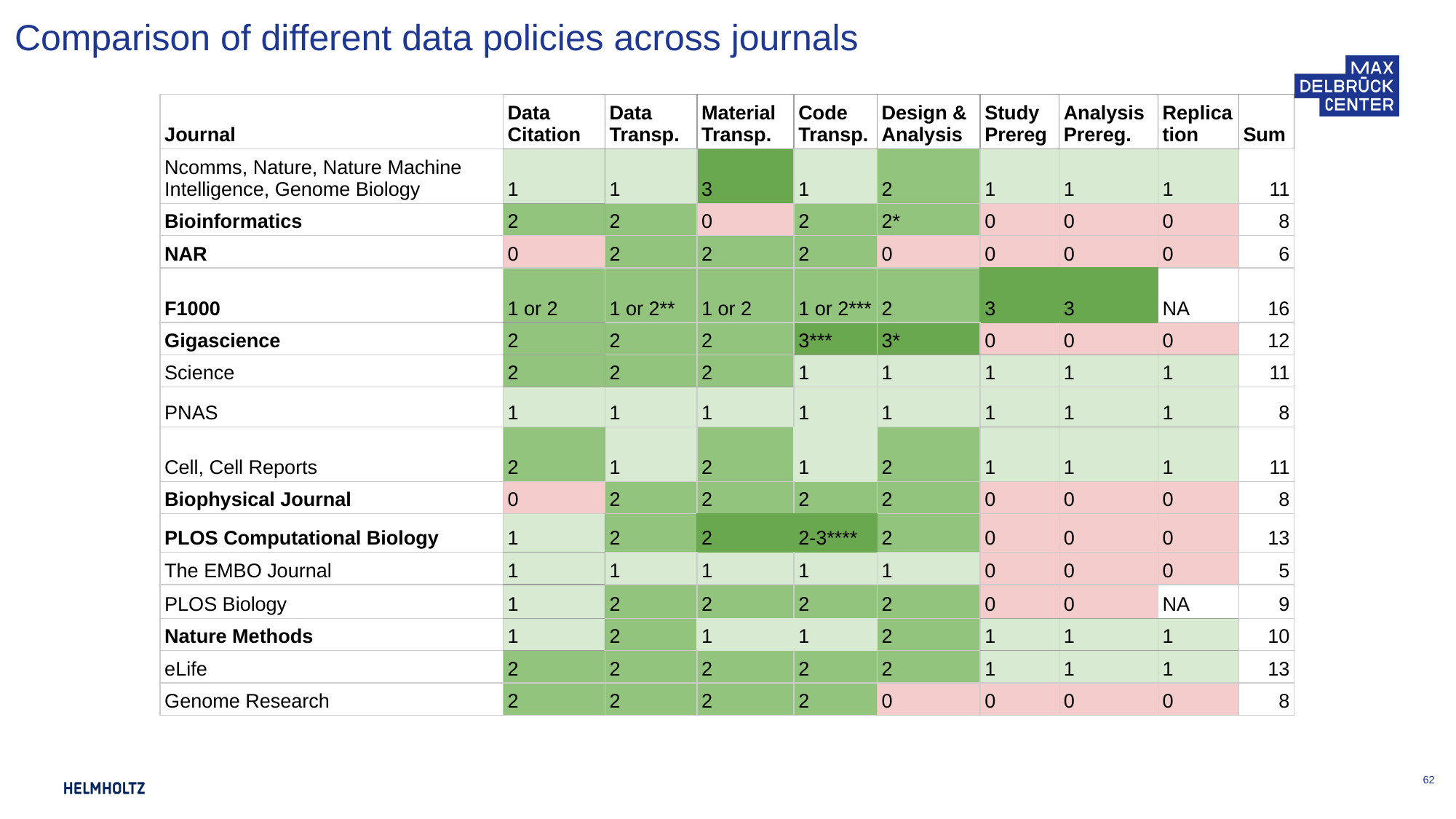

Comparison of different data policies across journals
| Journal | Data Citation | Data Transp. | Material Transp. | Code Transp. | Design & Analysis | Study Prereg | Analysis Prereg. | Replication | Sum |
| --- | --- | --- | --- | --- | --- | --- | --- | --- | --- |
| Ncomms, Nature, Nature Machine Intelligence, Genome Biology | 1 | 1 | 3 | 1 | 2 | 1 | 1 | 1 | 11 |
| Bioinformatics | 2 | 2 | 0 | 2 | 2\* | 0 | 0 | 0 | 8 |
| NAR | 0 | 2 | 2 | 2 | 0 | 0 | 0 | 0 | 6 |
| F1000 | 1 or 2 | 1 or 2\*\* | 1 or 2 | 1 or 2\*\*\* | 2 | 3 | 3 | NA | 16 |
| Gigascience | 2 | 2 | 2 | 3\*\*\* | 3\* | 0 | 0 | 0 | 12 |
| Science | 2 | 2 | 2 | 1 | 1 | 1 | 1 | 1 | 11 |
| PNAS | 1 | 1 | 1 | 1 | 1 | 1 | 1 | 1 | 8 |
| Cell, Cell Reports | 2 | 1 | 2 | 1 | 2 | 1 | 1 | 1 | 11 |
| Biophysical Journal | 0 | 2 | 2 | 2 | 2 | 0 | 0 | 0 | 8 |
| PLOS Computational Biology | 1 | 2 | 2 | 2-3\*\*\*\* | 2 | 0 | 0 | 0 | 13 |
| The EMBO Journal | 1 | 1 | 1 | 1 | 1 | 0 | 0 | 0 | 5 |
| PLOS Biology | 1 | 2 | 2 | 2 | 2 | 0 | 0 | NA | 9 |
| Nature Methods | 1 | 2 | 1 | 1 | 2 | 1 | 1 | 1 | 10 |
| eLife | 2 | 2 | 2 | 2 | 2 | 1 | 1 | 1 | 13 |
| Genome Research | 2 | 2 | 2 | 2 | 0 | 0 | 0 | 0 | 8 |
62